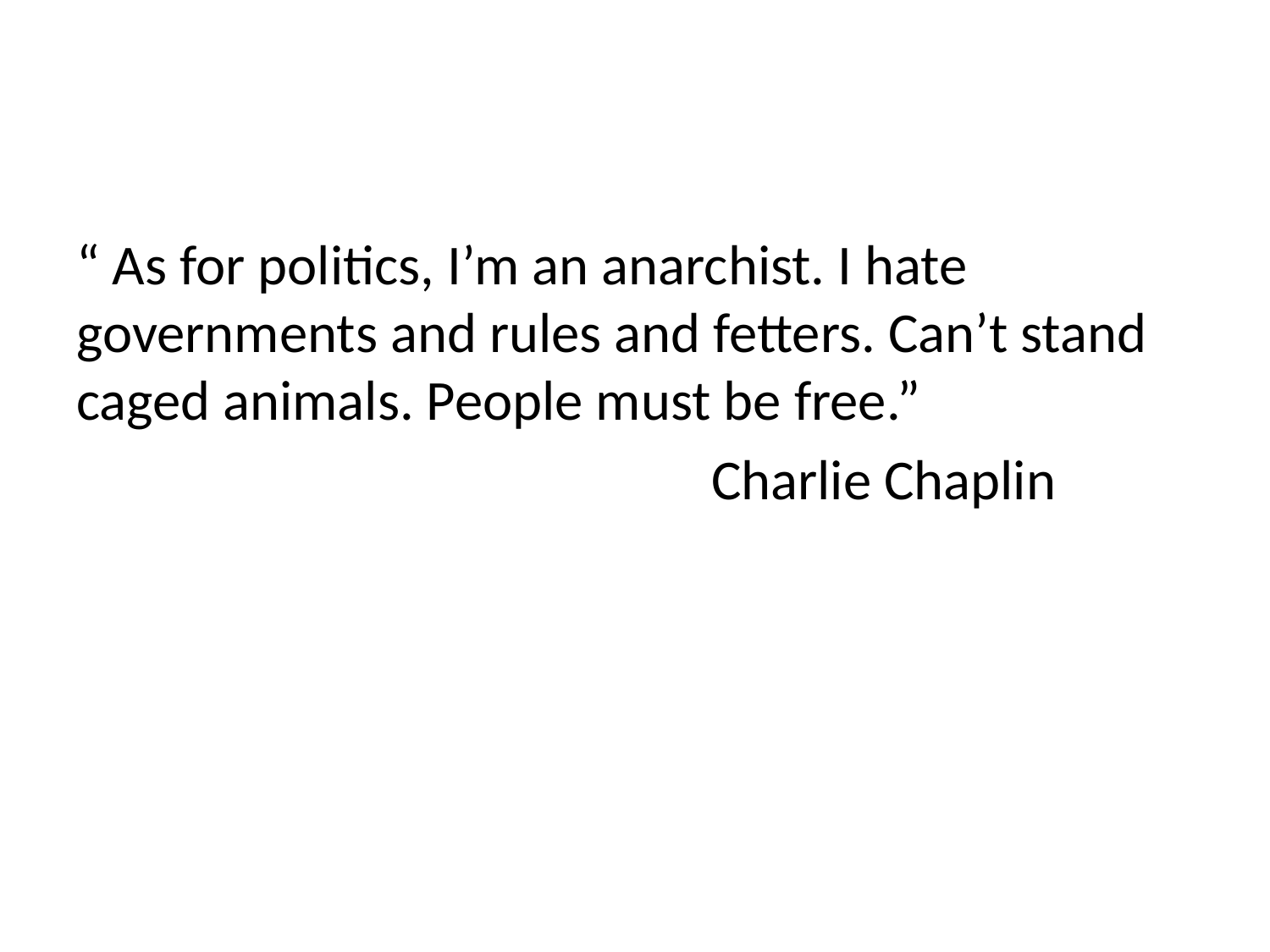

#
“ As for politics, I’m an anarchist. I hate governments and rules and fetters. Can’t stand caged animals. People must be free.”
					Charlie Chaplin